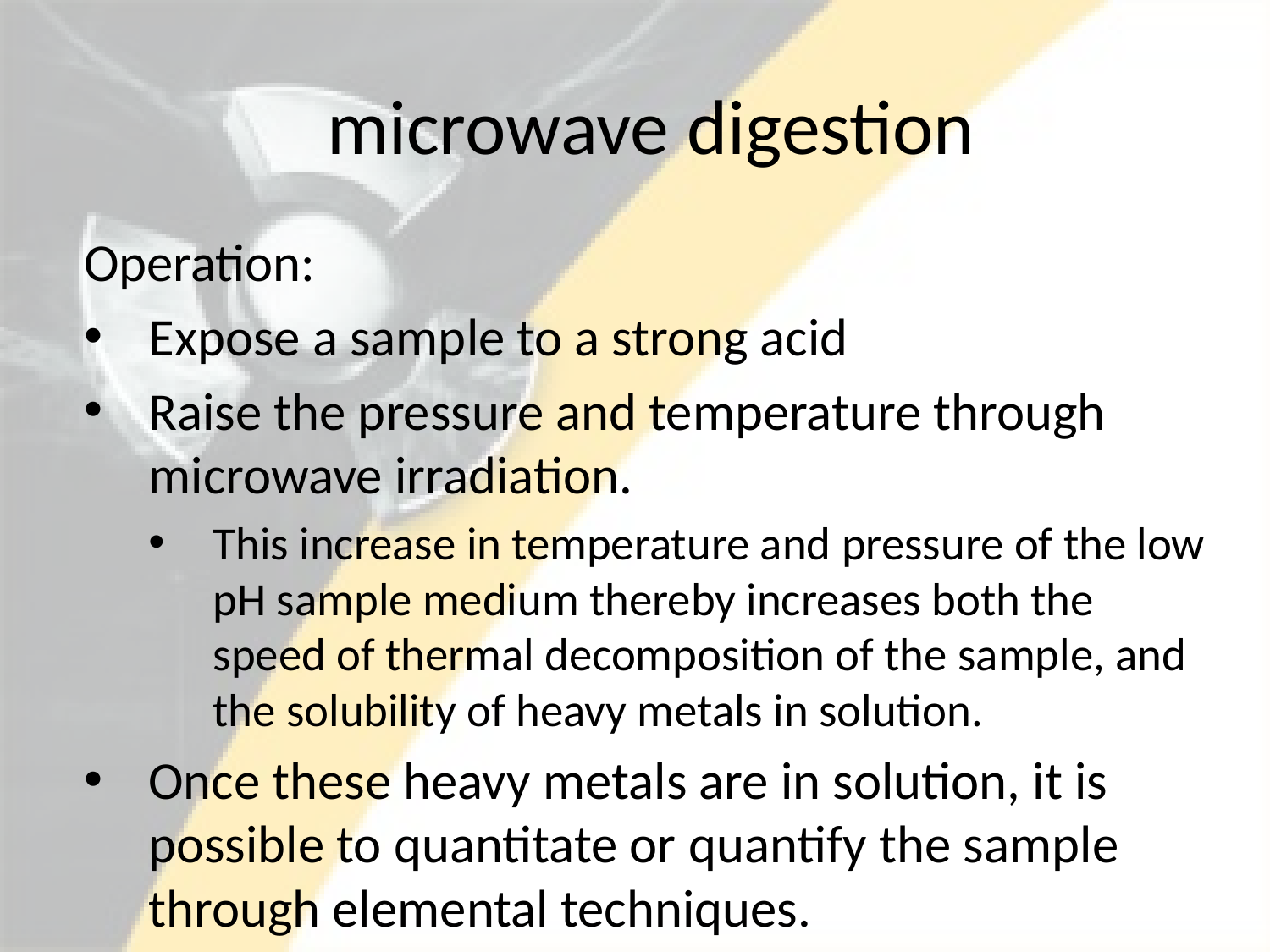

# microwave digestion
Operation:
Expose a sample to a strong acid
Raise the pressure and temperature through microwave irradiation.
This increase in temperature and pressure of the low pH sample medium thereby increases both the speed of thermal decomposition of the sample, and the solubility of heavy metals in solution.
Once these heavy metals are in solution, it is possible to quantitate or quantify the sample through elemental techniques.